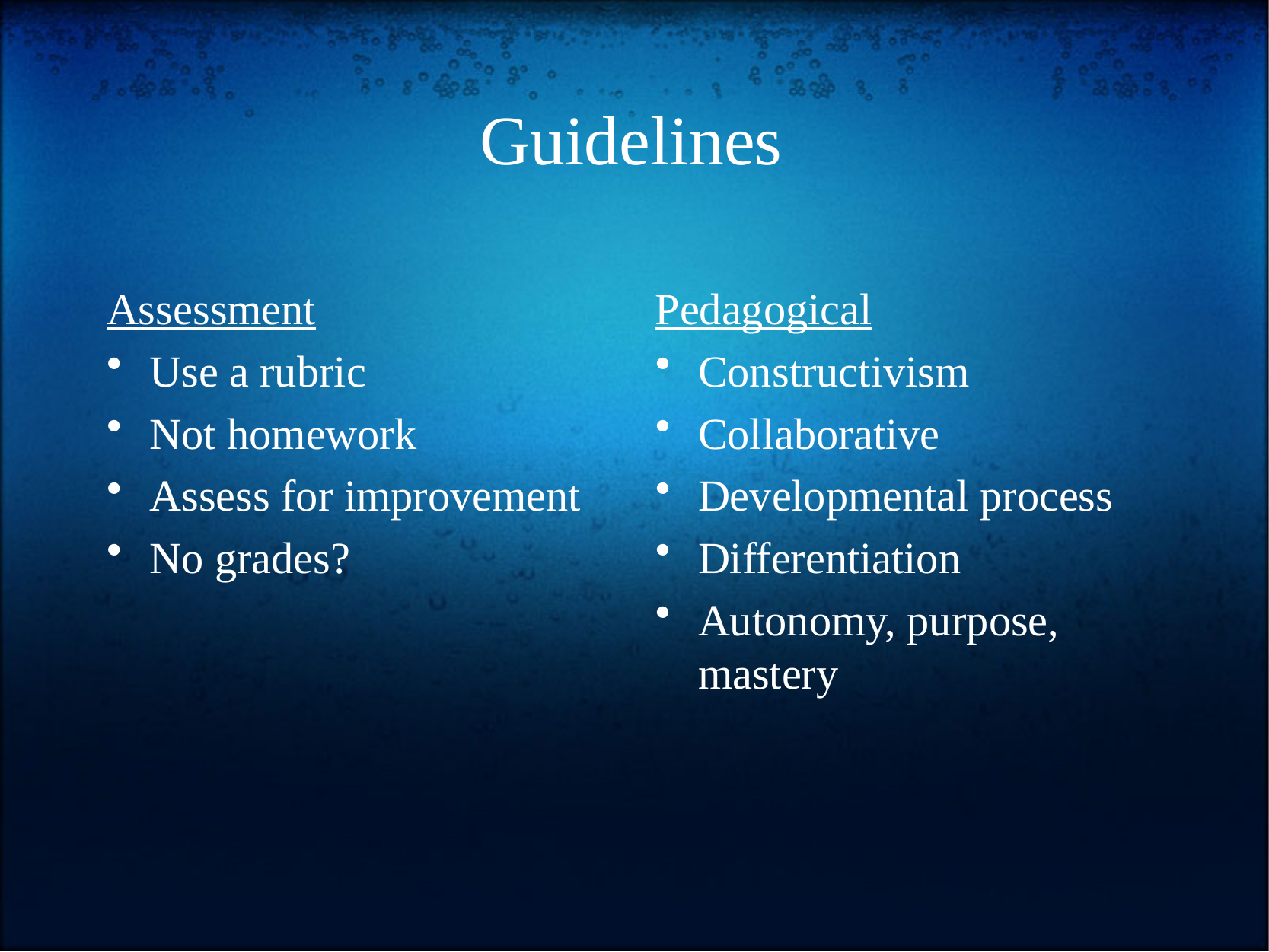

# Guidelines
Assessment
Use a rubric
Not homework
Assess for improvement
No grades?

Pedagogical
Constructivism
Collaborative
Developmental process
Differentiation
Autonomy, purpose, mastery